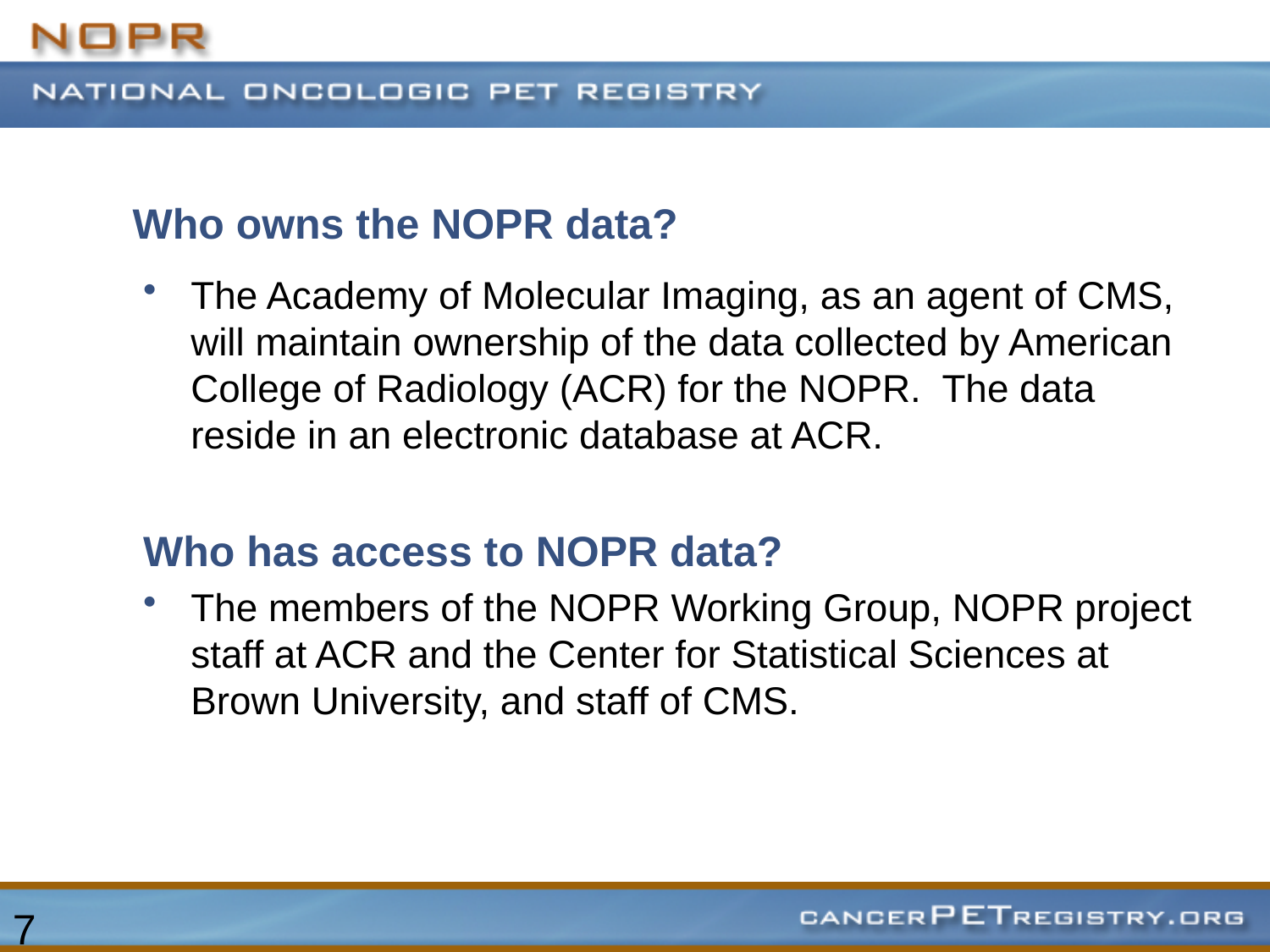

# Who owns the NOPR data?
The Academy of Molecular Imaging, as an agent of CMS, will maintain ownership of the data collected by American College of Radiology (ACR) for the NOPR.  The data reside in an electronic database at ACR.

Who has access to NOPR data?
The members of the NOPR Working Group, NOPR project staff at ACR and the Center for Statistical Sciences at Brown University, and staff of CMS.

7